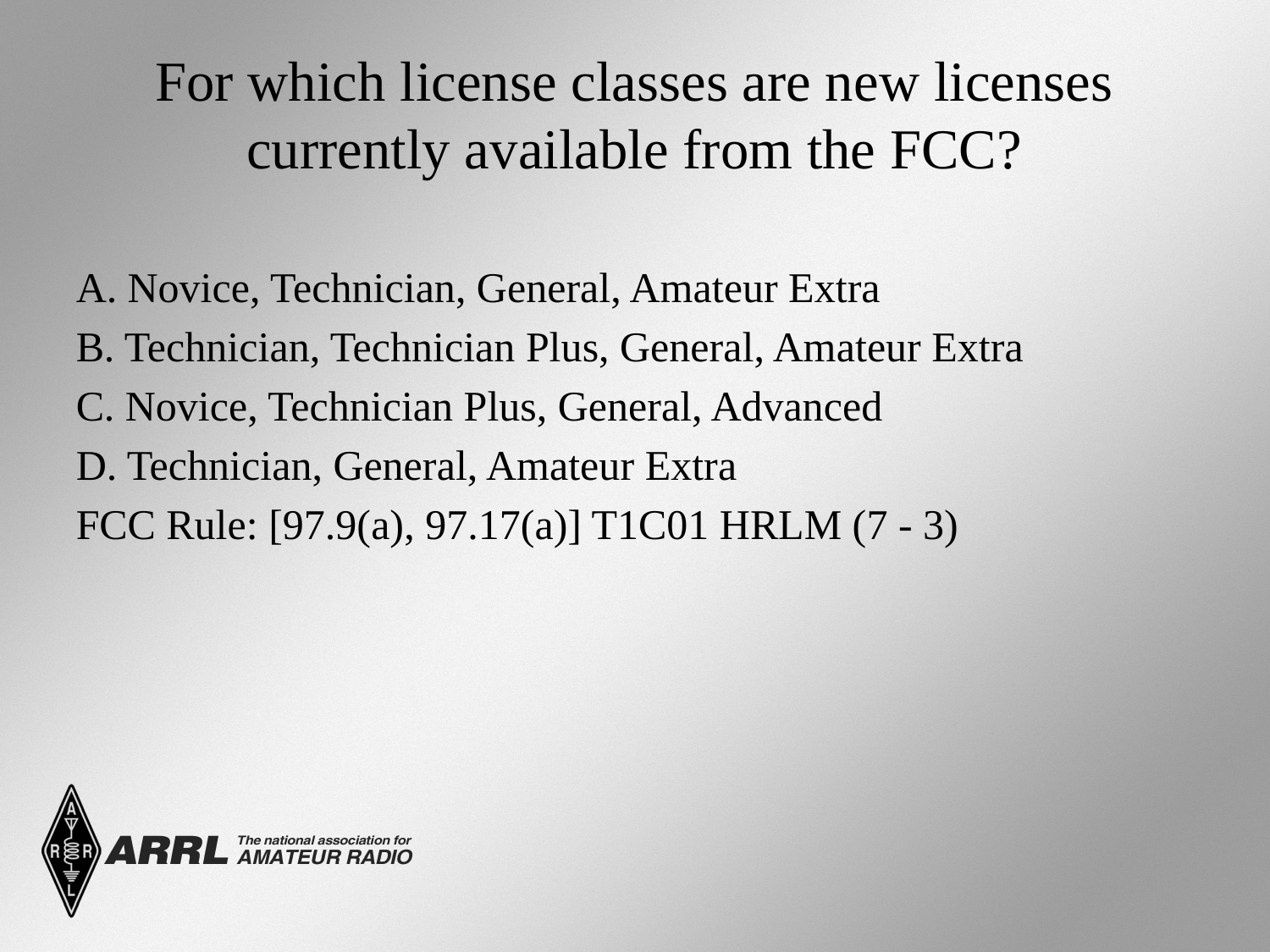

# For which license classes are new licenses currently available from the FCC?
A. Novice, Technician, General, Amateur Extra
B. Technician, Technician Plus, General, Amateur Extra
C. Novice, Technician Plus, General, Advanced
D. Technician, General, Amateur Extra
FCC Rule: [97.9(a), 97.17(a)] T1C01 HRLM (7 - 3)